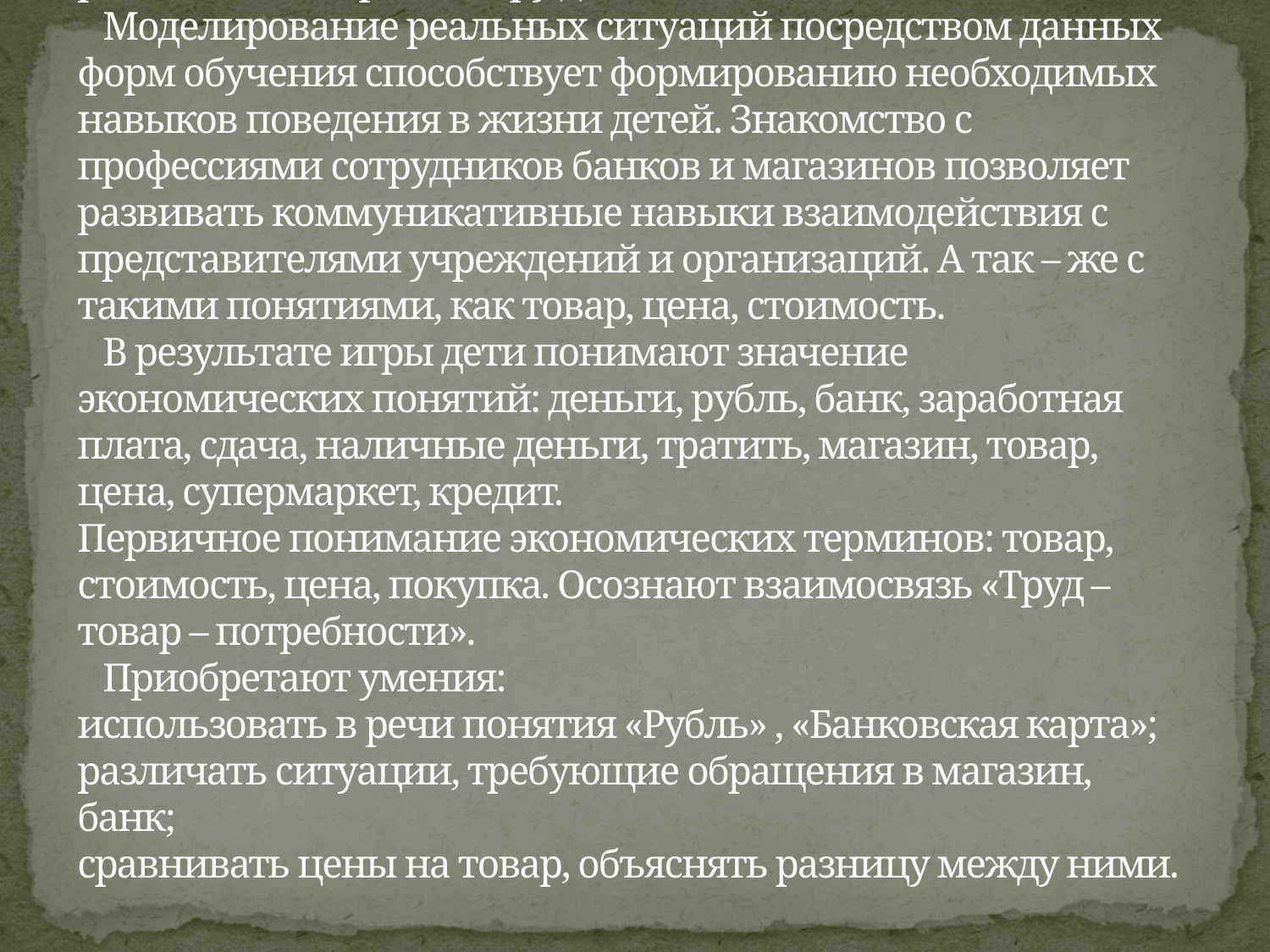

# Знакомство  детей с финансовой грамотностью в нашей группе происходит через вовлечение детей в игру, которая  развивает интерес к миру денег. Моделирование реальных ситуаций посредством данных форм обучения способствует формированию необходимых навыков поведения в жизни детей. Знакомство с профессиями сотрудников банков и магазинов позволяет развивать коммуникативные навыки взаимодействия с представителями учреждений и организаций. А так – же с такими понятиями, как товар, цена, стоимость. В результате игры дети понимают значение экономических понятий: деньги, рубль, банк, заработная плата, сдача, наличные деньги, тратить, магазин, товар, цена, супермаркет, кредит. Первичное понимание экономических терминов: товар, стоимость, цена, покупка. Осознают взаимосвязь «Труд – товар – потребности». Приобретают умения: использовать в речи понятия «Рубль» , «Банковская карта»; различать ситуации, требующие обращения в магазин, банк; сравнивать цены на товар, объяснять разницу между ними.